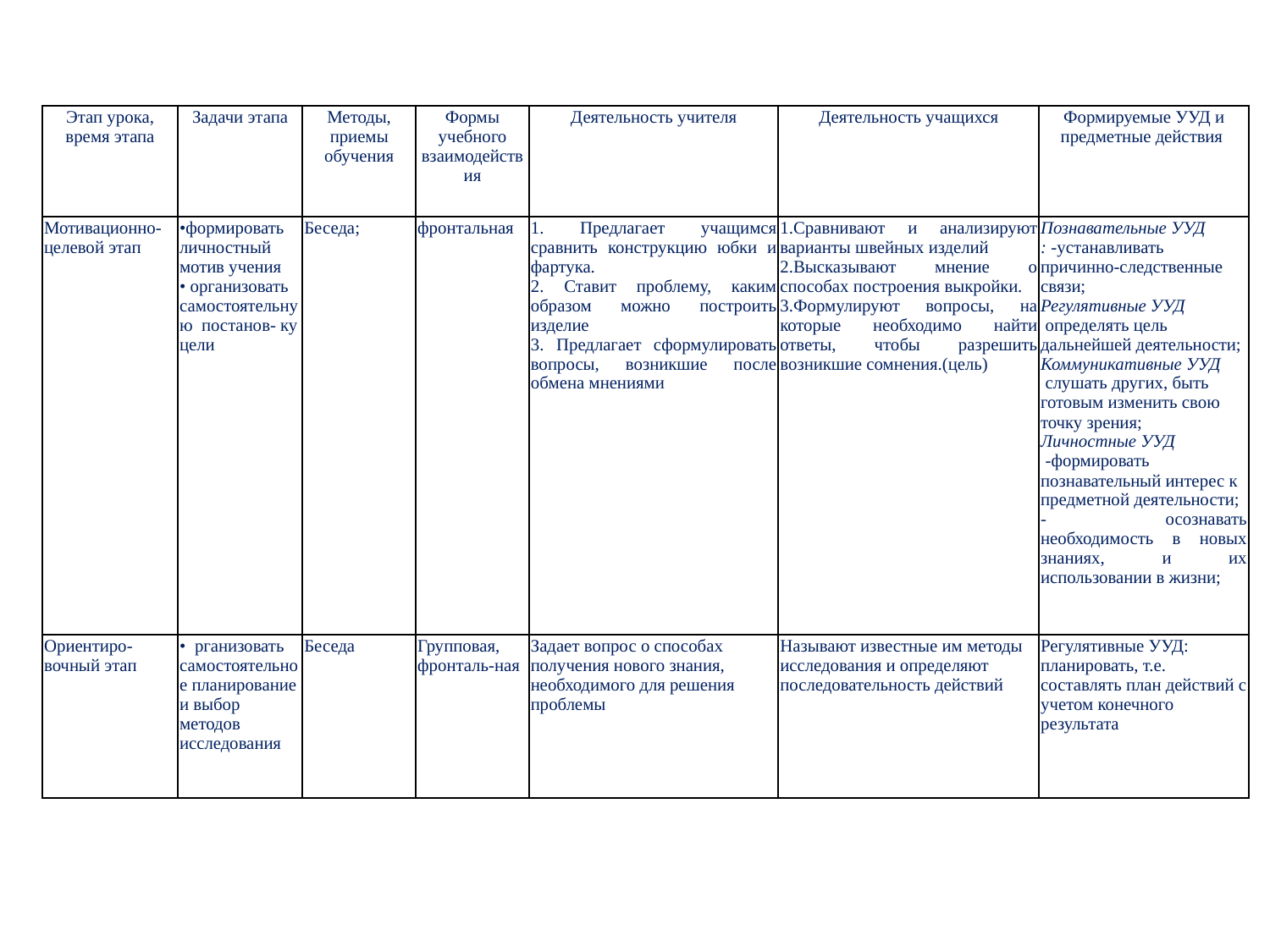

| Этап урока, время этапа | Задачи этапа | Методы, приемы обучения | Формы учебного взаимодействия | Деятельность учителя | Деятельность учащихся | Формируемые УУД и предметные действия |
| --- | --- | --- | --- | --- | --- | --- |
| Мотивационно-целевой этап | •формировать личностный мотив учения • организовать самостоятельную постанов- ку цели | Беседа; | фронтальная | 1. Предлагает учащимся сравнить конструкцию юбки и фартука. 2. Ставит проблему, каким образом можно построить изделие 3. Предлагает сформулировать вопросы, возникшие после обмена мнениями | 1.Сравнивают и анализируют варианты швейных изделий 2.Высказывают мнение о способах построения выкройки. 3.Формулируют вопросы, на которые необходимо найти ответы, чтобы разрешить возникшие сомнения.(цель) | Познавательные УУД : -устанавливать причинно-следственные связи; Регулятивные УУД определять цель дальнейшей деятельности; Коммуникативные УУД слушать других, быть готовым изменить свою точку зрения; Личностные УУД -формировать познавательный интерес к предметной деятельности; - осознавать необходимость в новых знаниях, и их использовании в жизни; |
| Ориентиро-вочный этап | • рганизовать самостоятельное планирование и выбор методов исследования | Беседа | Групповая, фронталь-ная | Задает вопрос о способах получения нового знания, необходимого для решения проблемы | Называют известные им методы исследования и определяют последовательность действий | Регулятивные УУД: планировать, т.е. составлять план действий с учетом конечного результата |